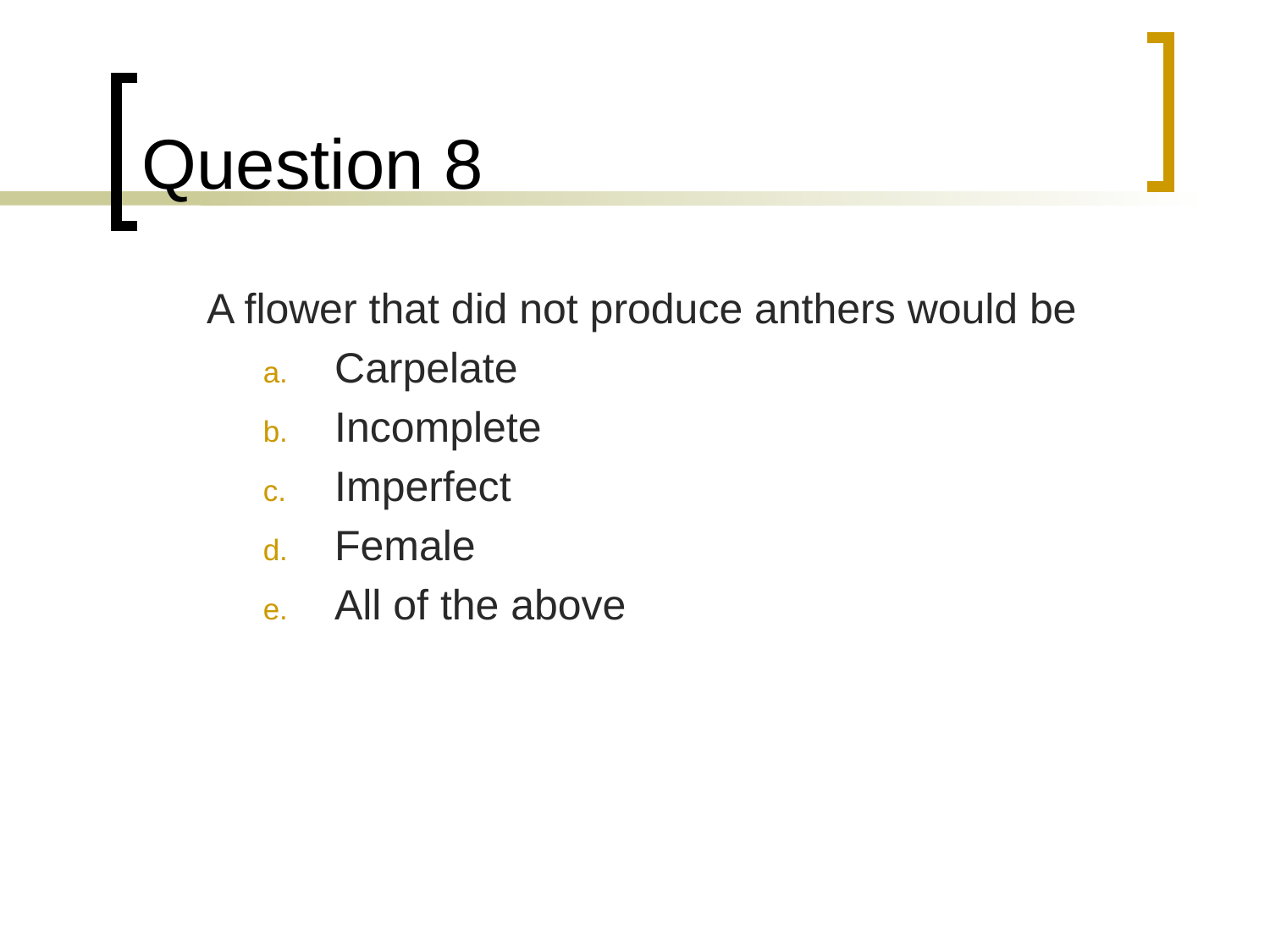

# Question 8
	A flower that did not produce anthers would be
Carpelate
Incomplete
Imperfect
Female
All of the above